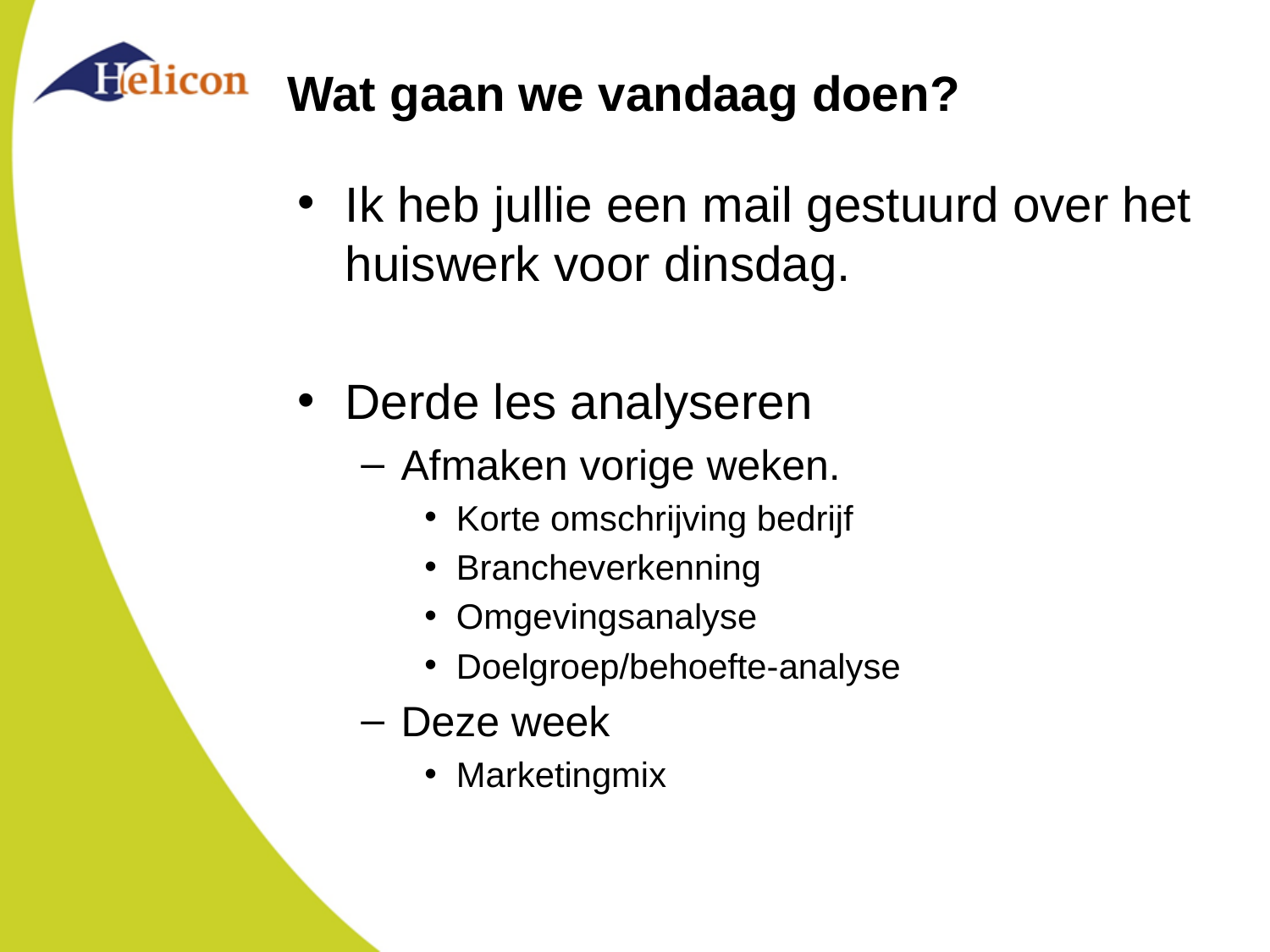

# Wat gaan we vandaag doen?
Ik heb jullie een mail gestuurd over het huiswerk voor dinsdag.

Derde les analyseren
Afmaken vorige weken.
Korte omschrijving bedrijf
Brancheverkenning
Omgevingsanalyse
Doelgroep/behoefte-analyse
Deze week
Marketingmix